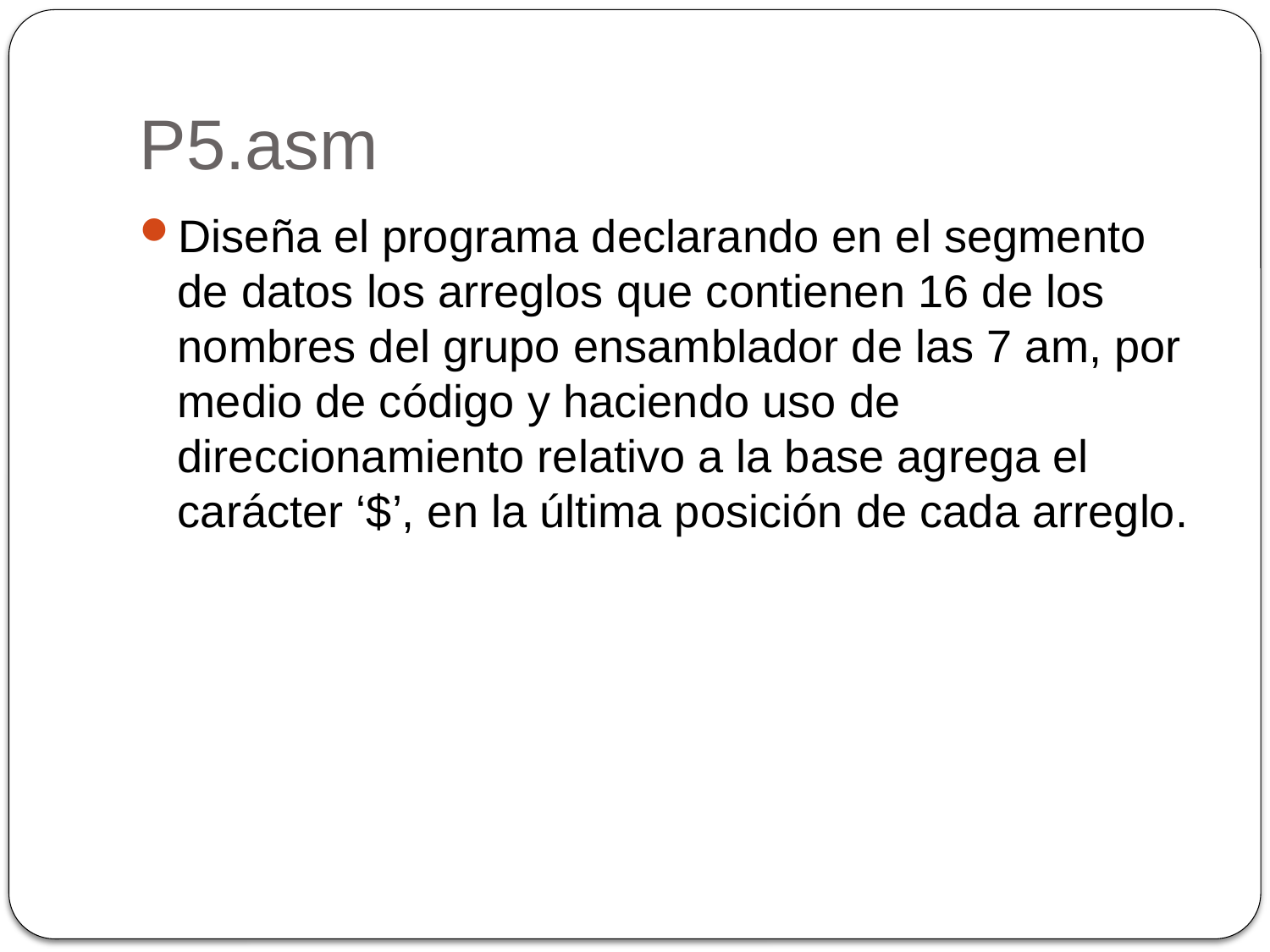

# P5.asm
Diseña el programa declarando en el segmento de datos los arreglos que contienen 16 de los nombres del grupo ensamblador de las 7 am, por medio de código y haciendo uso de direccionamiento relativo a la base agrega el carácter ‘$’, en la última posición de cada arreglo.